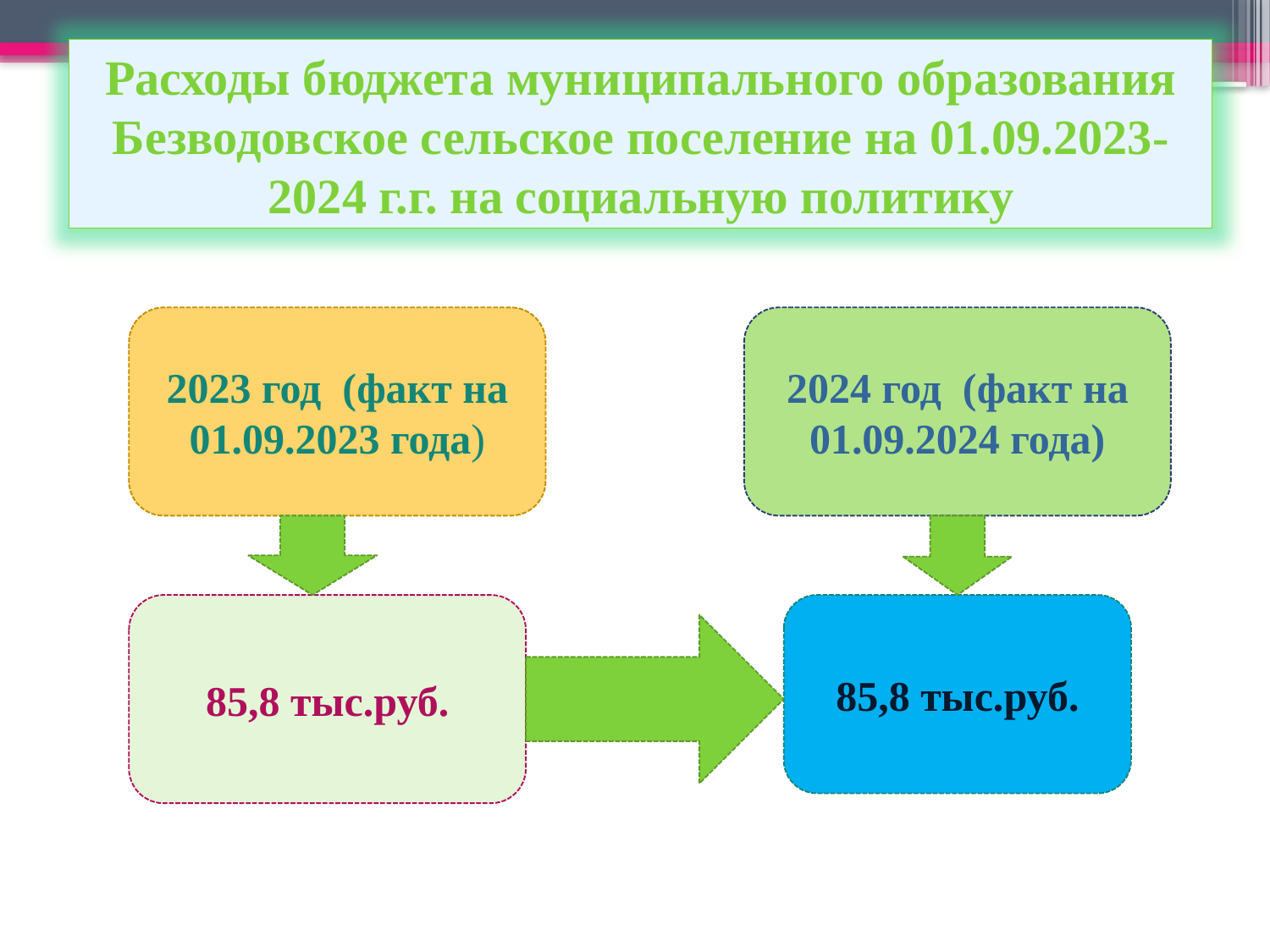

Расходы бюджета муниципального образования Безводовское сельское поселение на 01.09.2023-2024 г.г. на социальную политику
2023 год  (факт на 01.09.2023 года)
2024 год  (факт на 01.09.2024 года)

85,8 тыс.руб.
85,8 тыс.руб.